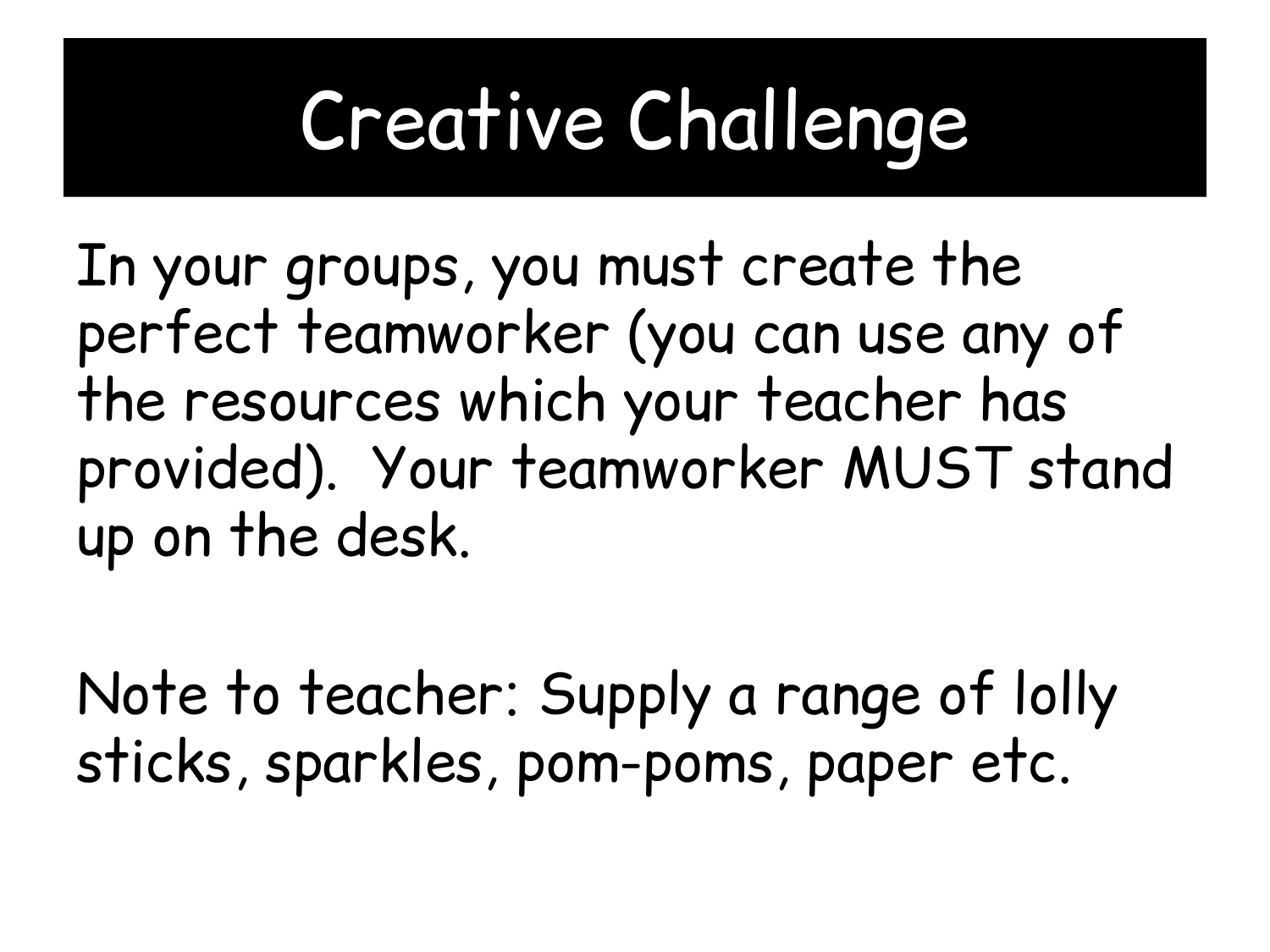

# Creative Challenge
In your groups, you must create the perfect teamworker (you can use any of the resources which your teacher has provided).  Your teamworker MUST stand up on the desk.

Note to teacher: Supply a range of lolly sticks, sparkles, pom-poms, paper etc.